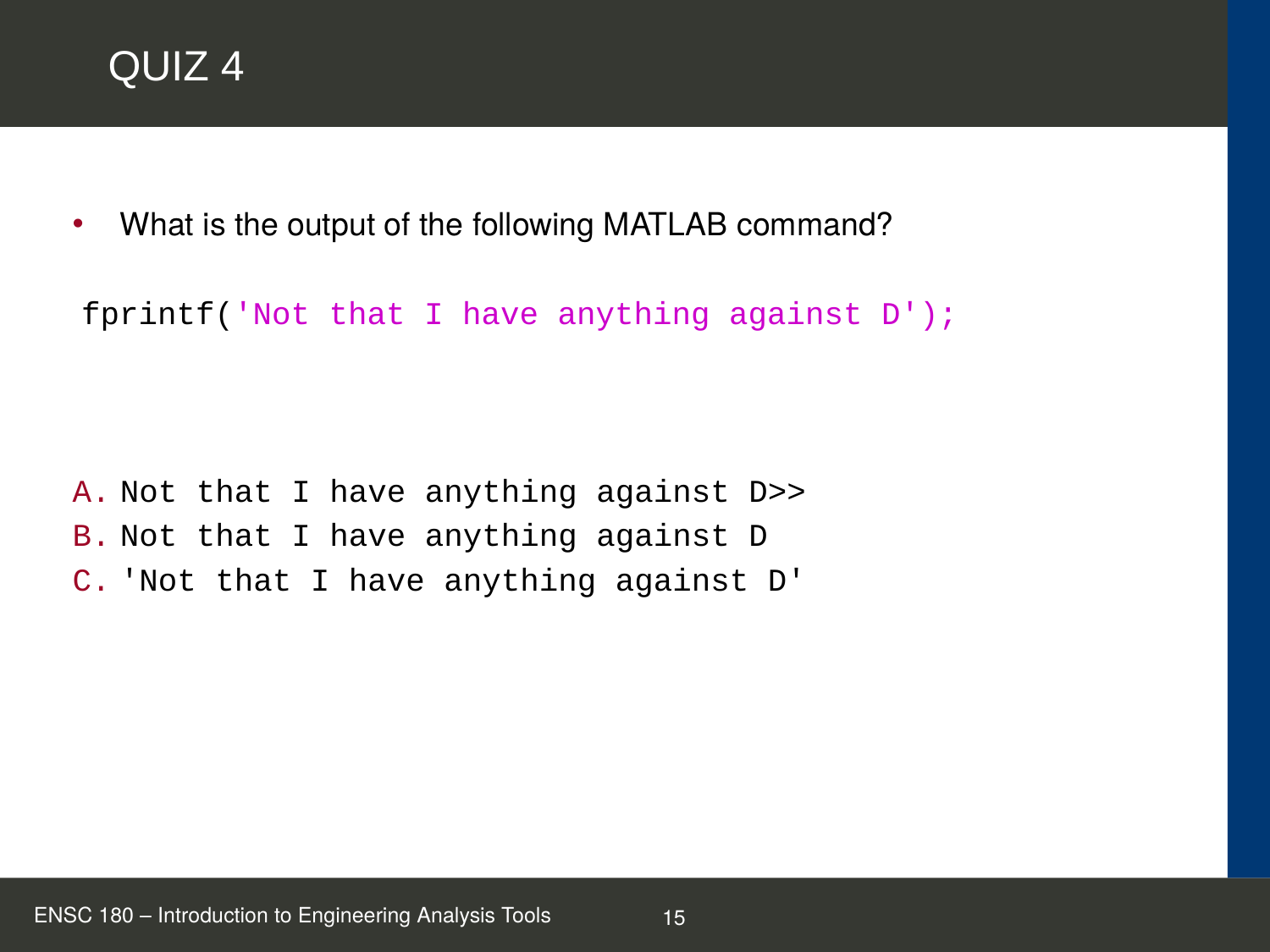

# QUIZ 4
What is the output of the following MATLAB command?

 fprintf('Not that I have anything against D');

Not that I have anything against D>>
Not that I have anything against D
'Not that I have anything against D'

ENSC 180 – Introduction to Engineering Analysis Tools